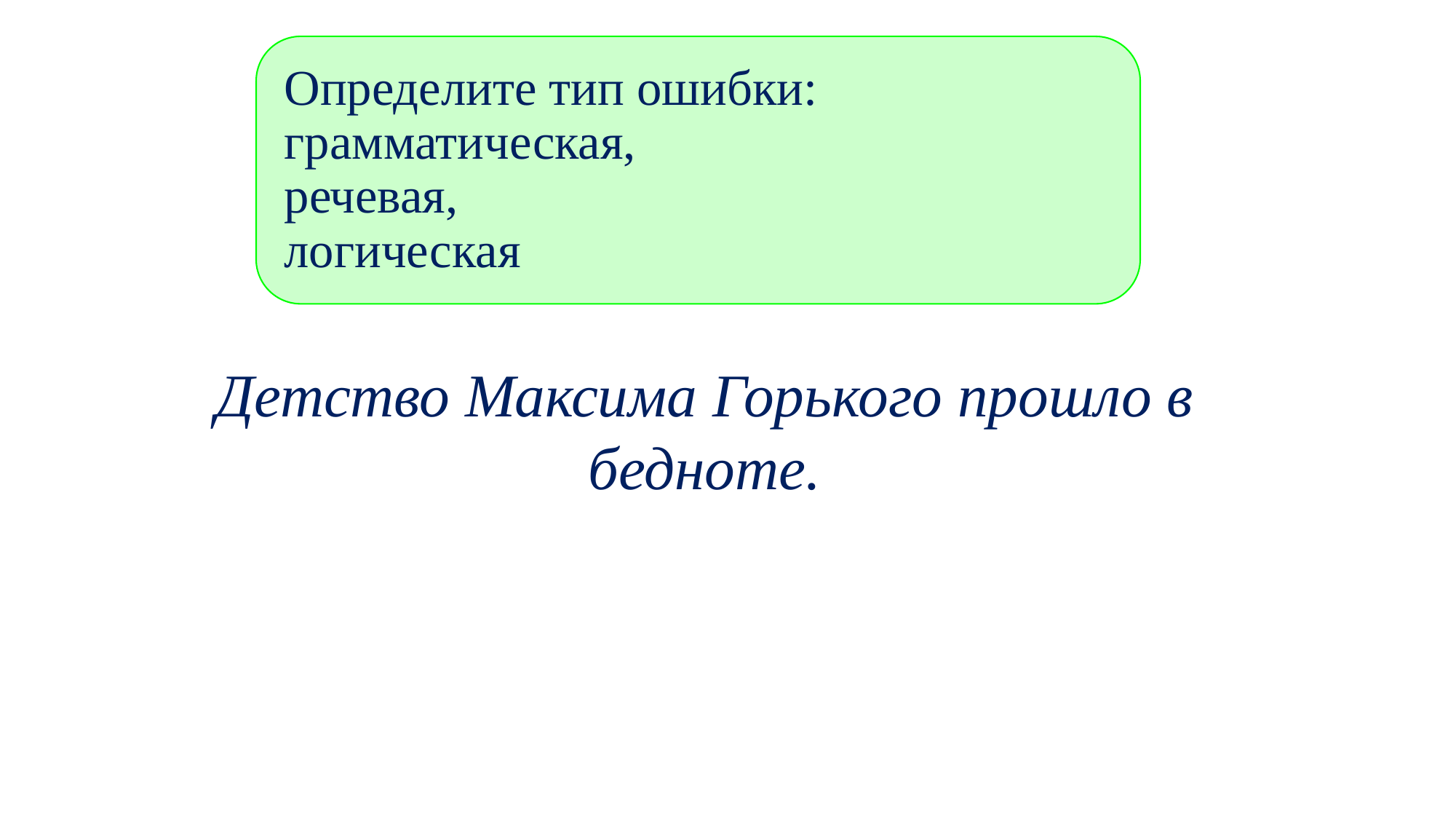

Определите тип ошибки:
грамматическая,
речевая,
логическая
Детство Максима Горького прошло в бедноте.